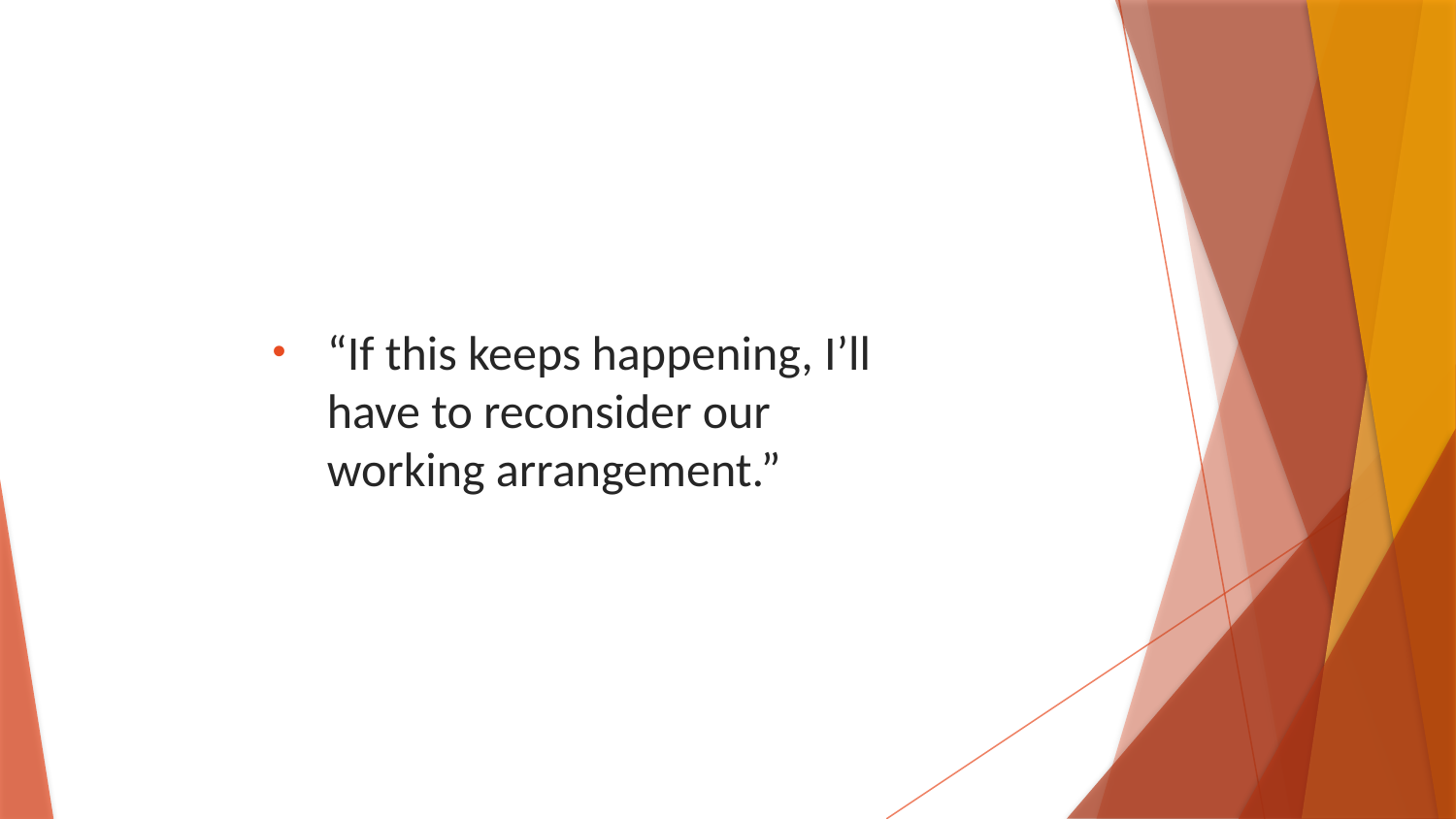

“If this keeps happening, I’ll have to reconsider our working arrangement.”